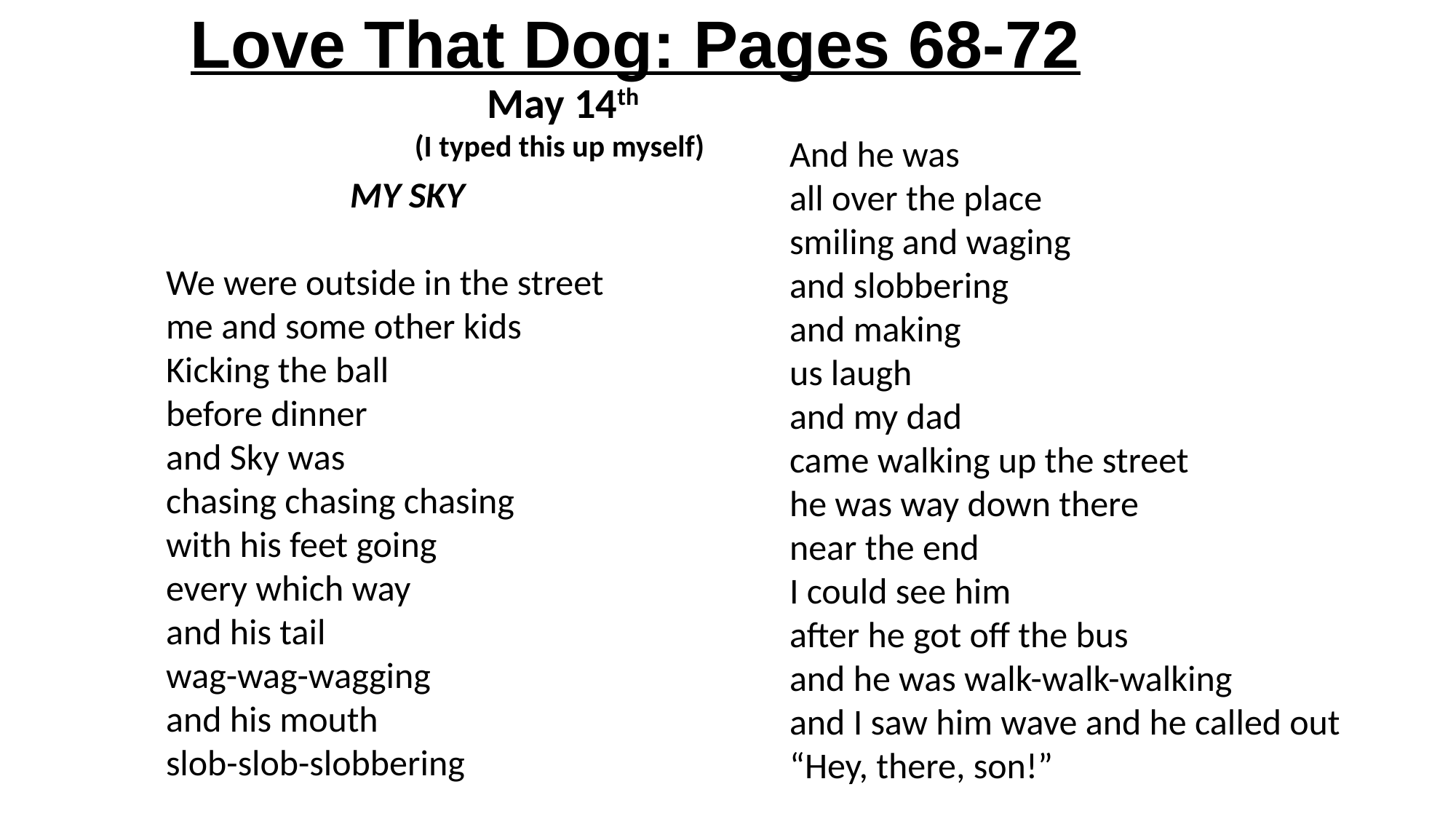

# Love That Dog: Pages 68-72
May 14th
(I typed this up myself)
And he was
all over the place
smiling and waging
and slobbering
and making
us laugh
and my dad
came walking up the street
he was way down there
near the end
I could see him
after he got off the bus
and he was walk-walk-walking
and I saw him wave and he called out
“Hey, there, son!”
MY SKY
We were outside in the street
me and some other kids
Kicking the ball
before dinner
and Sky was
chasing chasing chasing
with his feet going
every which way
and his tail
wag-wag-wagging
and his mouth
slob-slob-slobbering